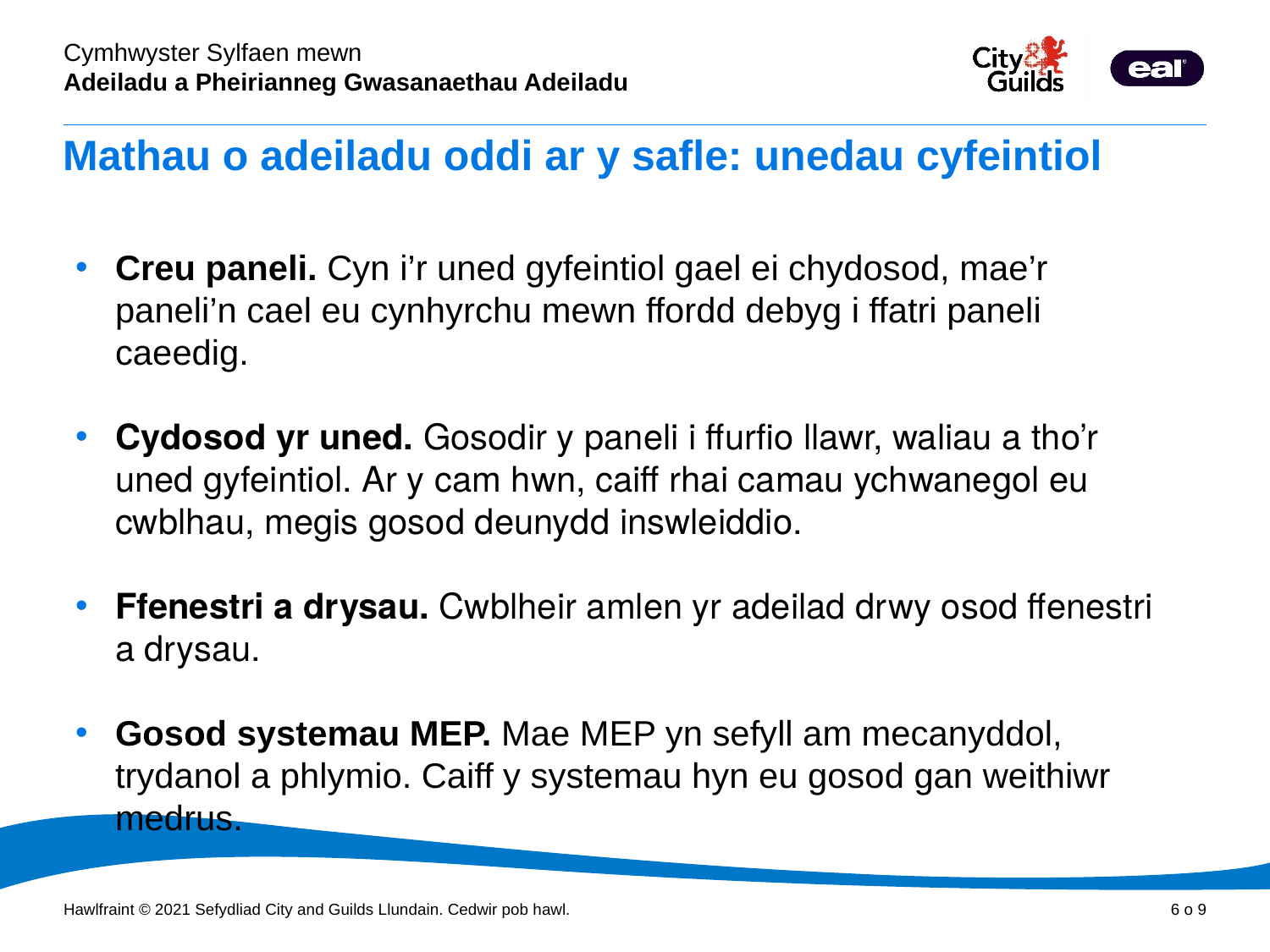

Mathau o adeiladu oddi ar y safle: unedau cyfeintiol
Creu paneli. Cyn i’r uned gyfeintiol gael ei chydosod, mae’r paneli’n cael eu cynhyrchu mewn ffordd debyg i ffatri paneli caeedig.

Cydosod yr uned. Gosodir y paneli i ffurfio llawr, waliau a tho’r uned gyfeintiol. Ar y cam hwn, caiff rhai camau ychwanegol eu cwblhau, megis gosod deunydd inswleiddio.

Ffenestri a drysau. Cwblheir amlen yr adeilad drwy osod ffenestri a drysau.

Gosod systemau MEP. Mae MEP yn sefyll am mecanyddol, trydanol a phlymio. Caiff y systemau hyn eu gosod gan weithiwr medrus.